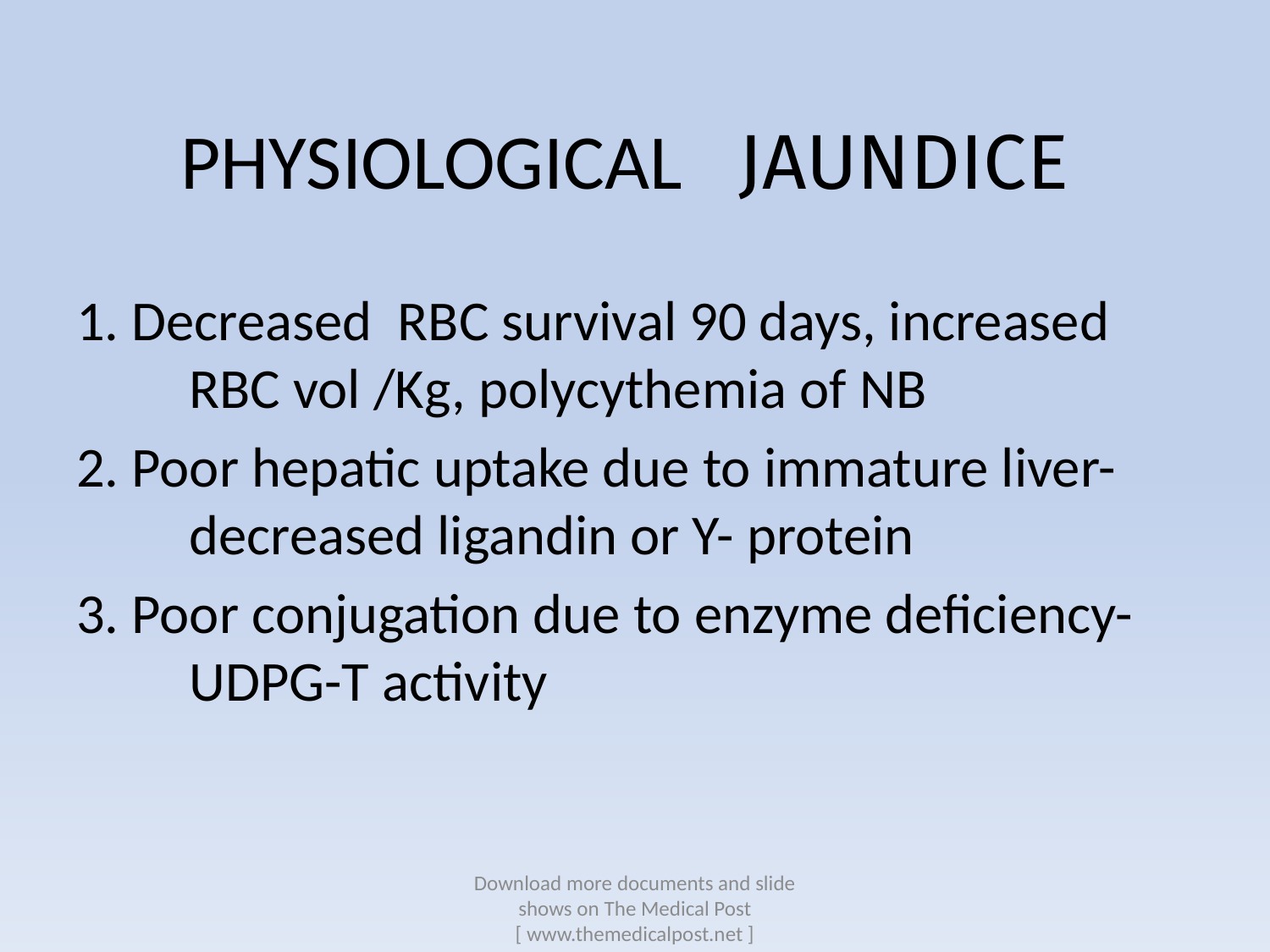

# PHYSIOLOGICAL   JAUNDICE
1. Decreased  RBC survival 90 days, increased RBC vol /Kg, polycythemia of NB
2. Poor hepatic uptake due to immature liver-decreased ligandin or Y- protein
3. Poor conjugation due to enzyme deficiency-UDPG-T activity
Download more documents and slide shows on The Medical Post [ www.themedicalpost.net ]